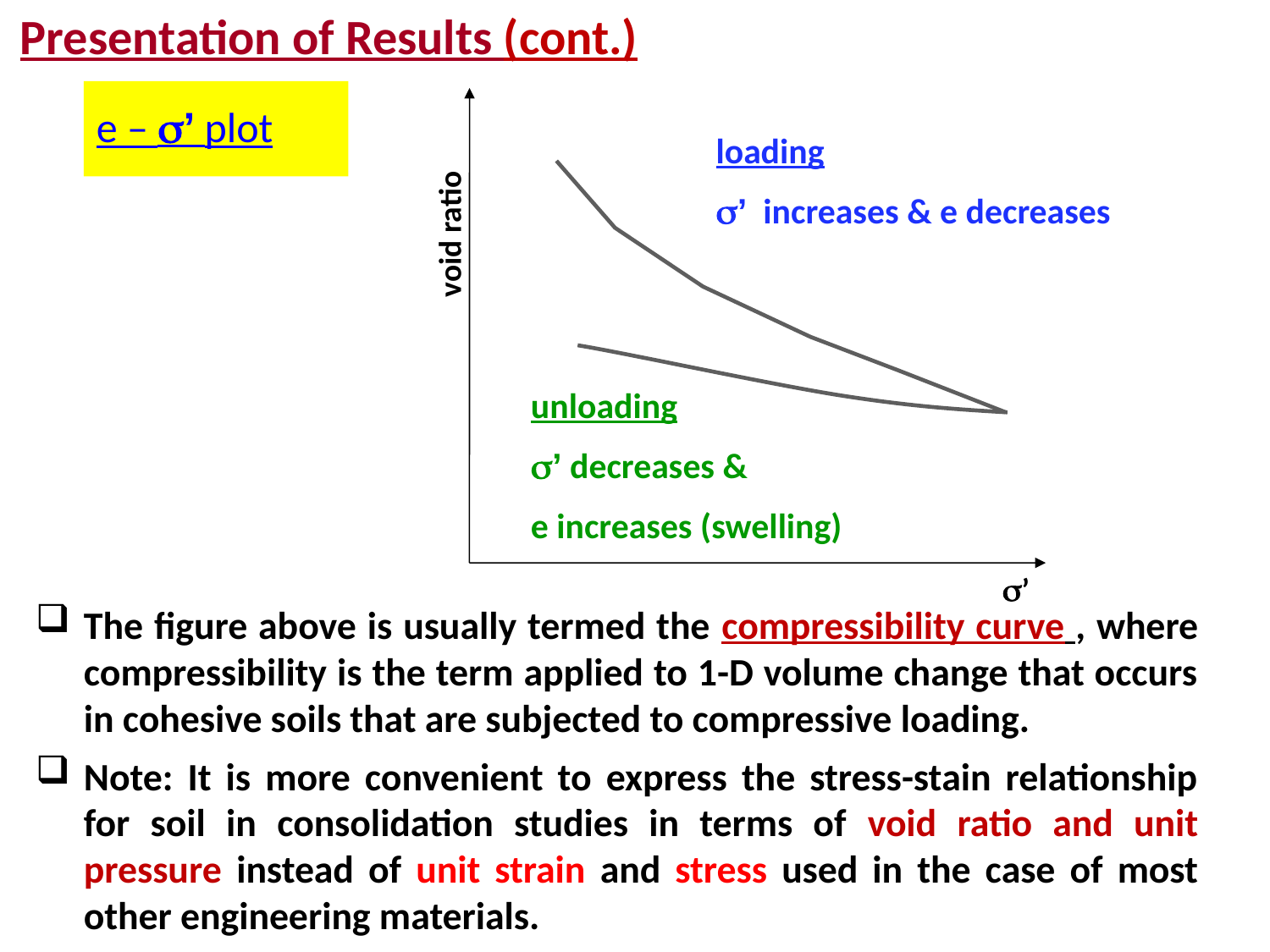

Presentation of Results (cont.)
# e – σ’ plot

void ratio

σ’
loading
σ’  increases & e decreases

unloading
σ’ decreases &
e increases (swelling)
The figure above is usually termed the compressibility curve , where compressibility is the term applied to 1-D volume change that occurs in cohesive soils that are subjected to compressive loading.
Note: It is more convenient to express the stress-stain relationship for soil in consolidation studies in terms of void ratio and unit pressure instead of unit strain and stress used in the case of most other engineering materials.